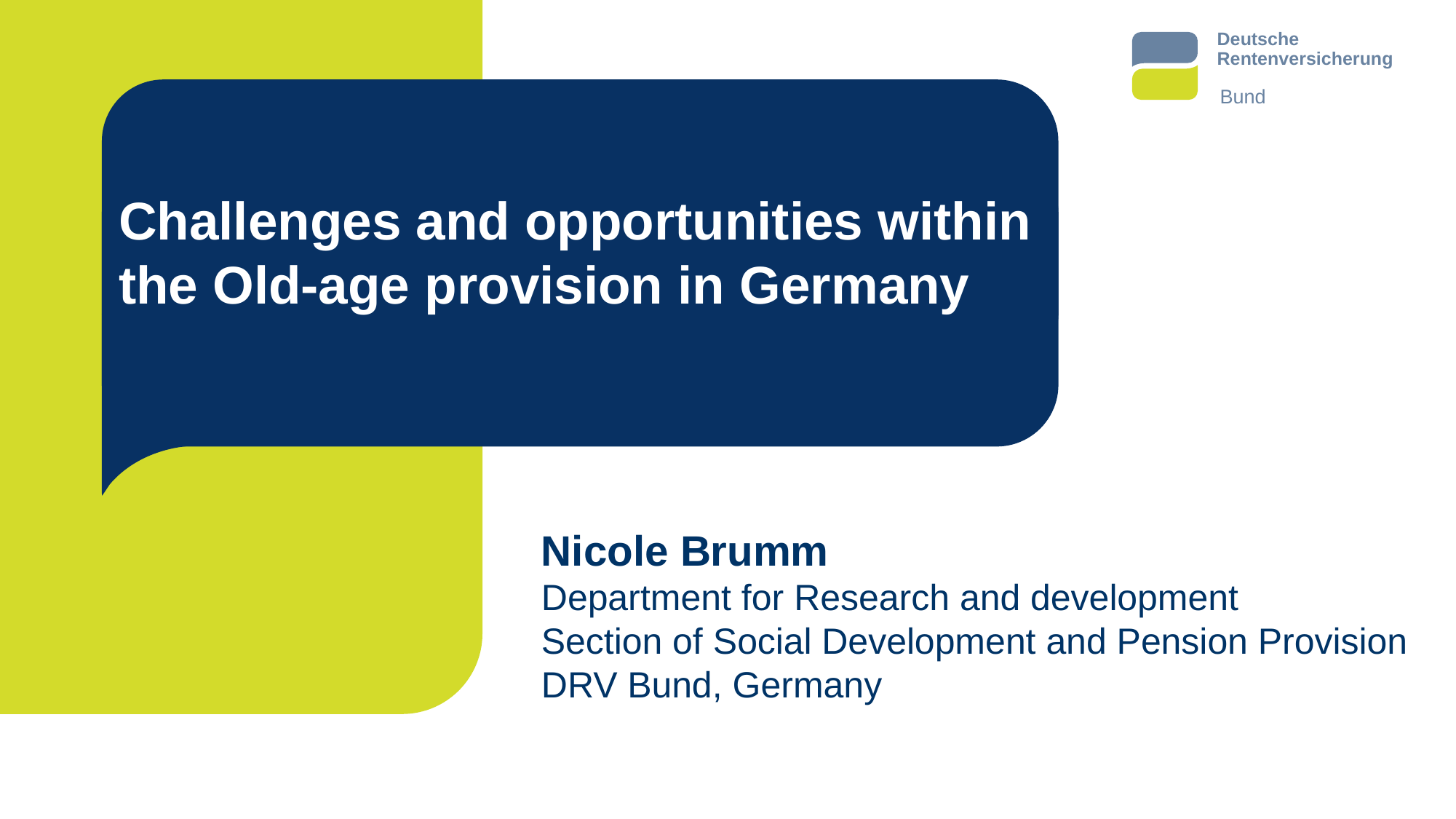

Challenges and opportunities within the Old-age provision in Germany
Nicole Brumm
Department for Research and development
Section of Social Development and Pension Provision
DRV Bund, Germany